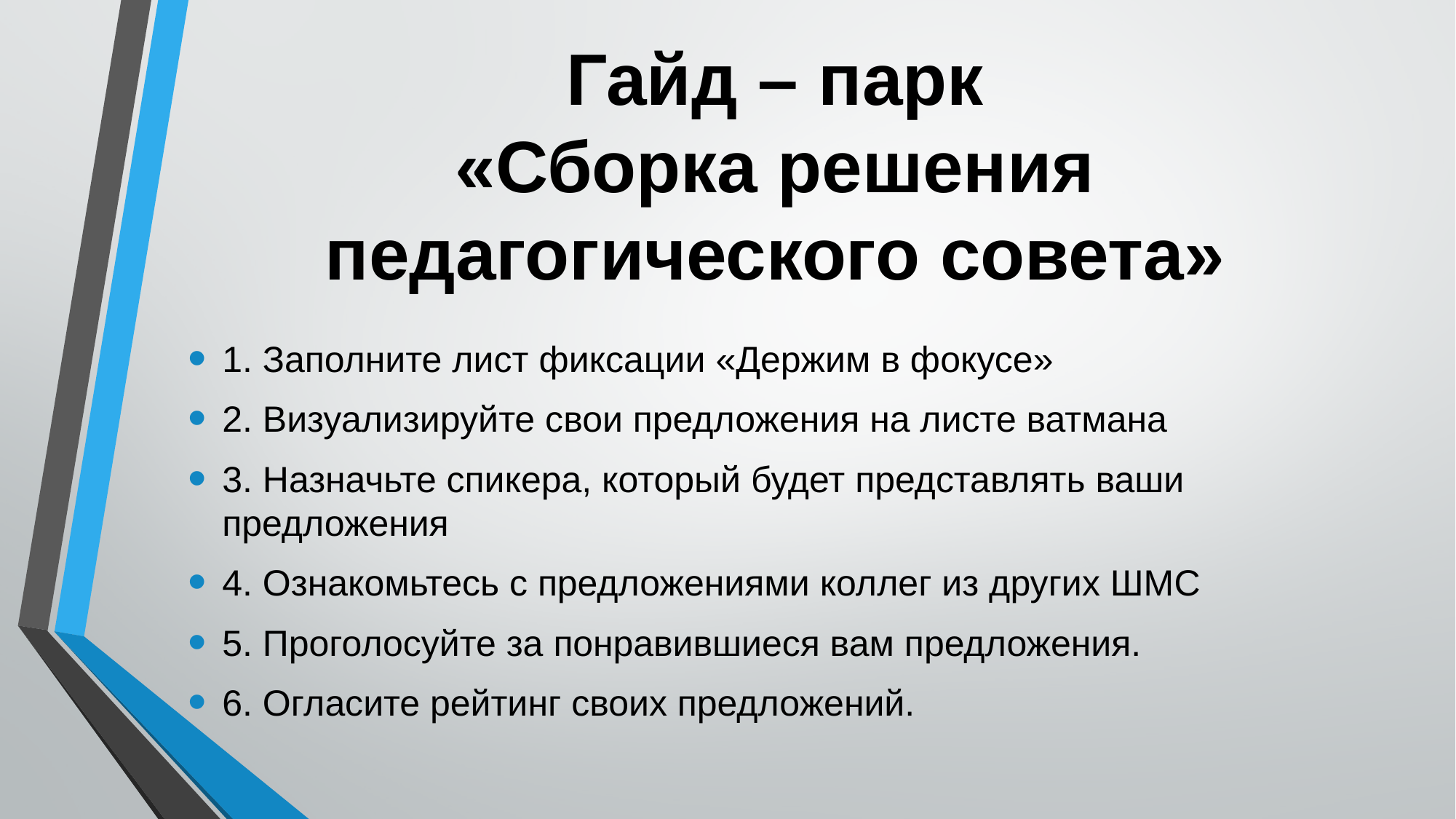

# Гайд – парк «Сборка решения педагогического совета»
1. Заполните лист фиксации «Держим в фокусе»
2. Визуализируйте свои предложения на листе ватмана
3. Назначьте спикера, который будет представлять ваши предложения
4. Ознакомьтесь с предложениями коллег из других ШМС
5. Проголосуйте за понравившиеся вам предложения.
6. Огласите рейтинг своих предложений.